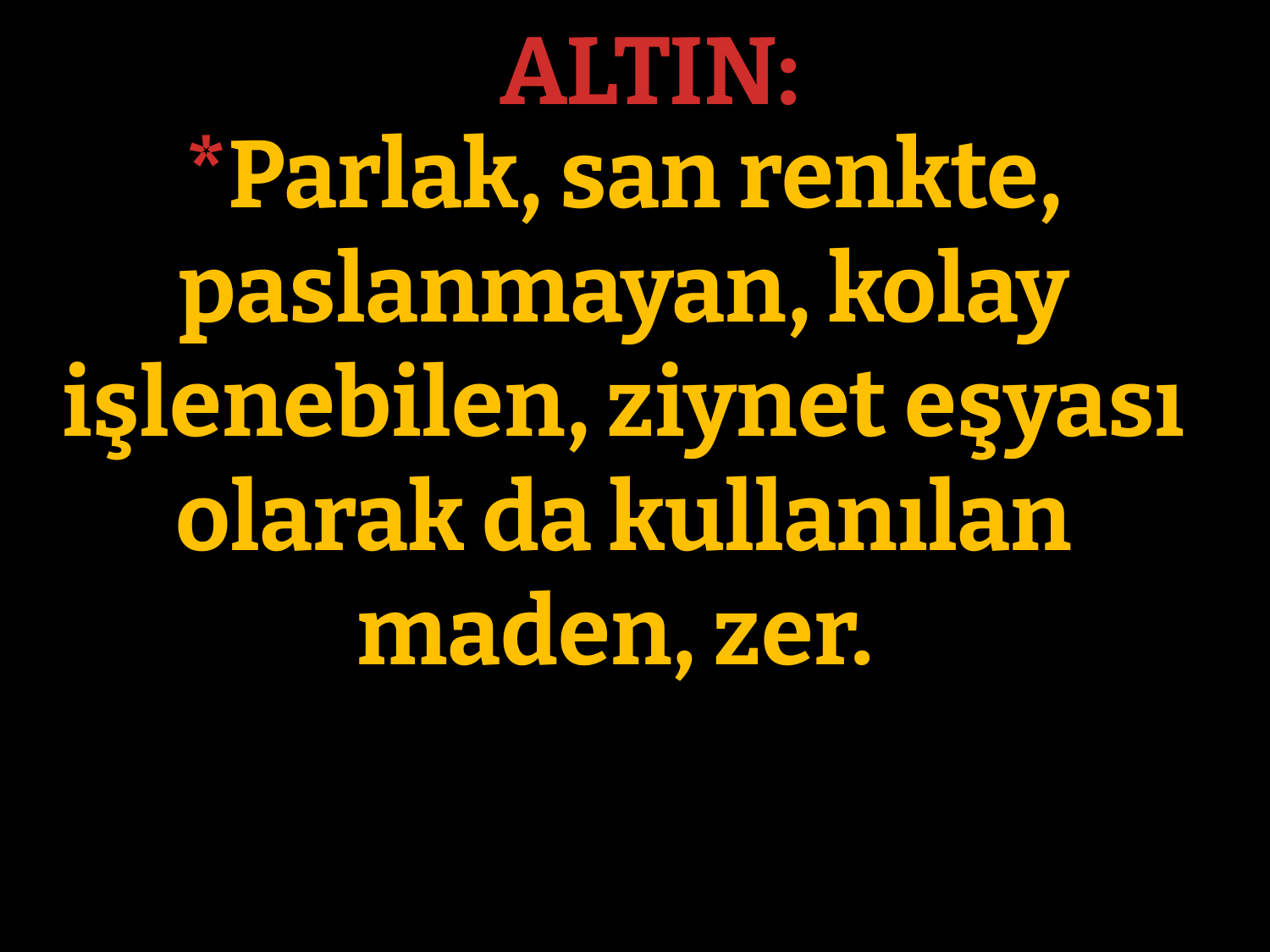

ALTIN:
*Parlak, san renkte, paslanmayan, kolay işlenebilen, ziynet eşyası olarak da kullanılan maden, zer.